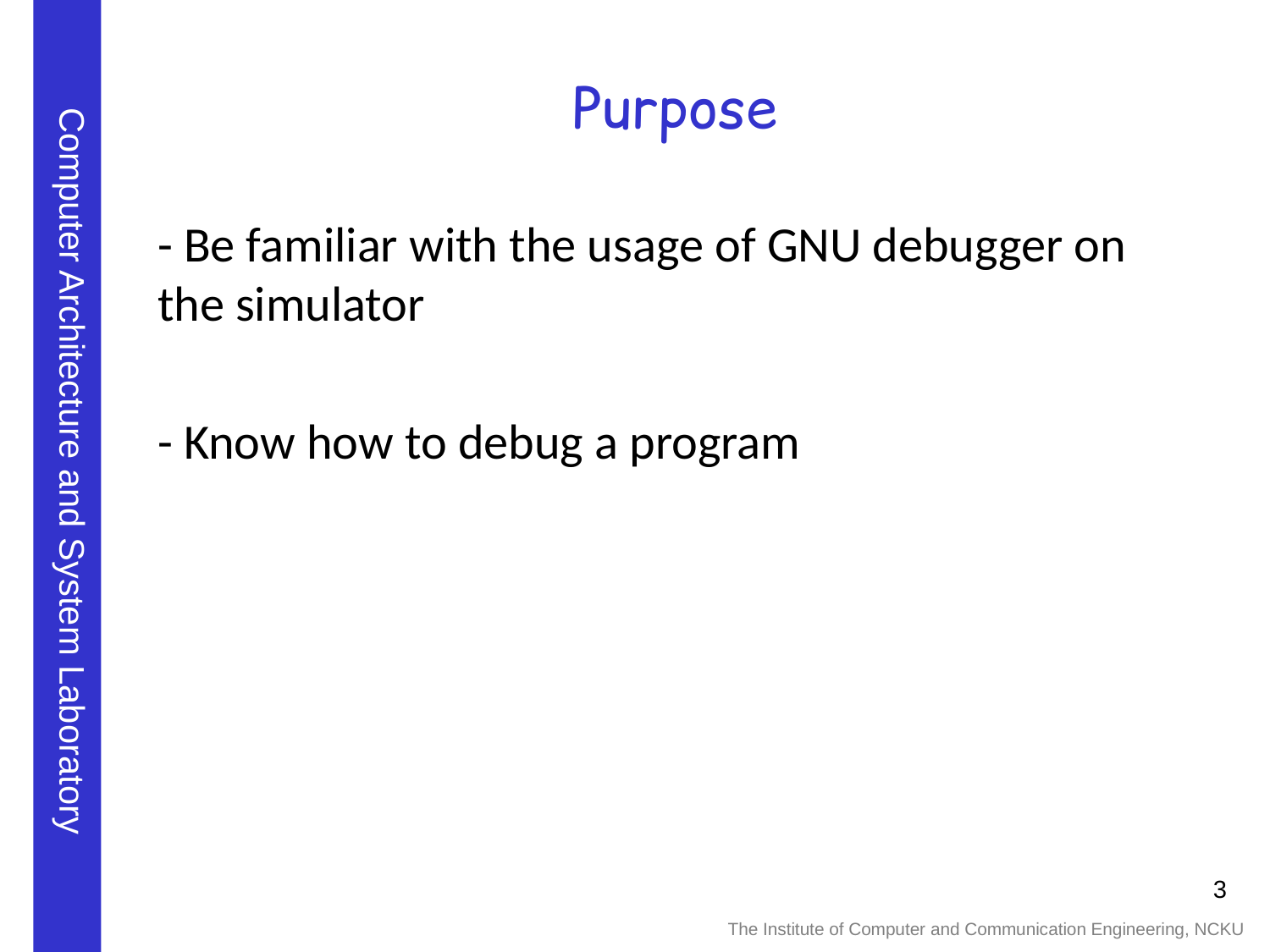

# Purpose
- Be familiar with the usage of GNU debugger on the simulator

- Know how to debug a program
3